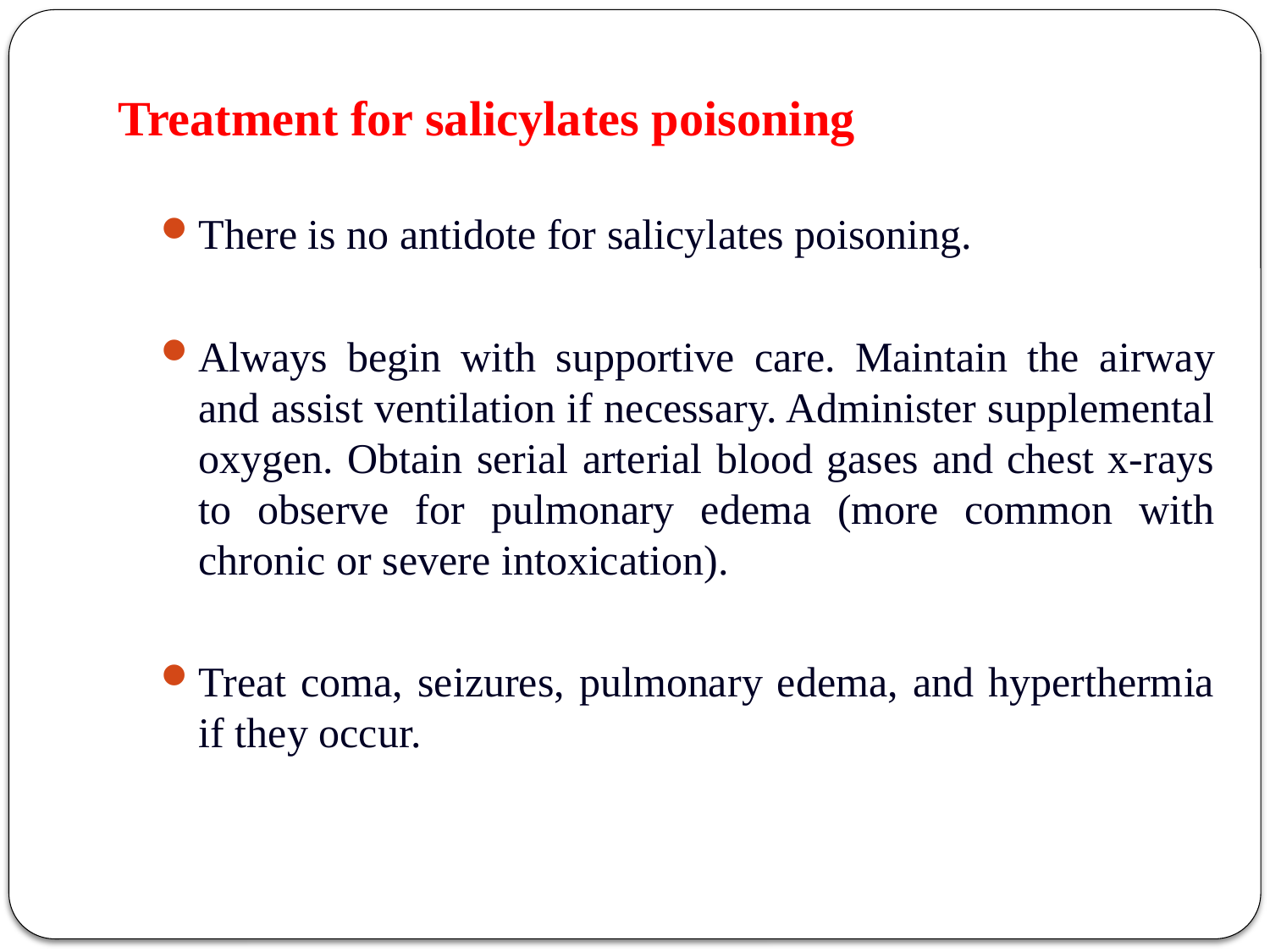

# Treatment for salicylates poisoning
There is no antidote for salicylates poisoning.

Always begin with supportive care. Maintain the airway and assist ventilation if necessary. Administer supplemental oxygen. Obtain serial arterial blood gases and chest x-rays to observe for pulmonary edema (more common with chronic or severe intoxication).

Treat coma, seizures, pulmonary edema, and hyperthermia if they occur.